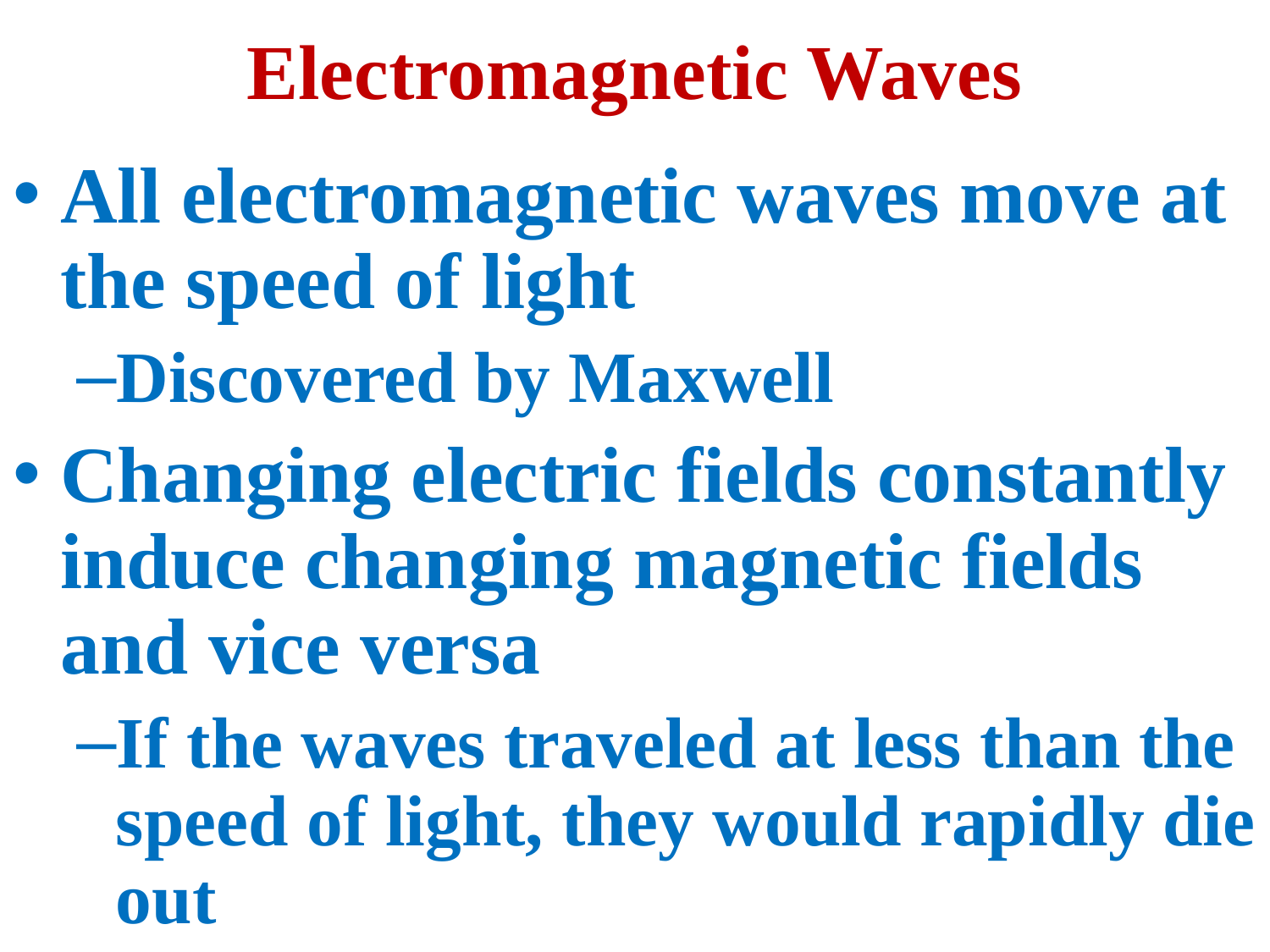

# Electromagnetic Waves
All electromagnetic waves move at the speed of light
Discovered by Maxwell
Changing electric fields constantly induce changing magnetic fields and vice versa
If the waves traveled at less than the speed of light, they would rapidly die out